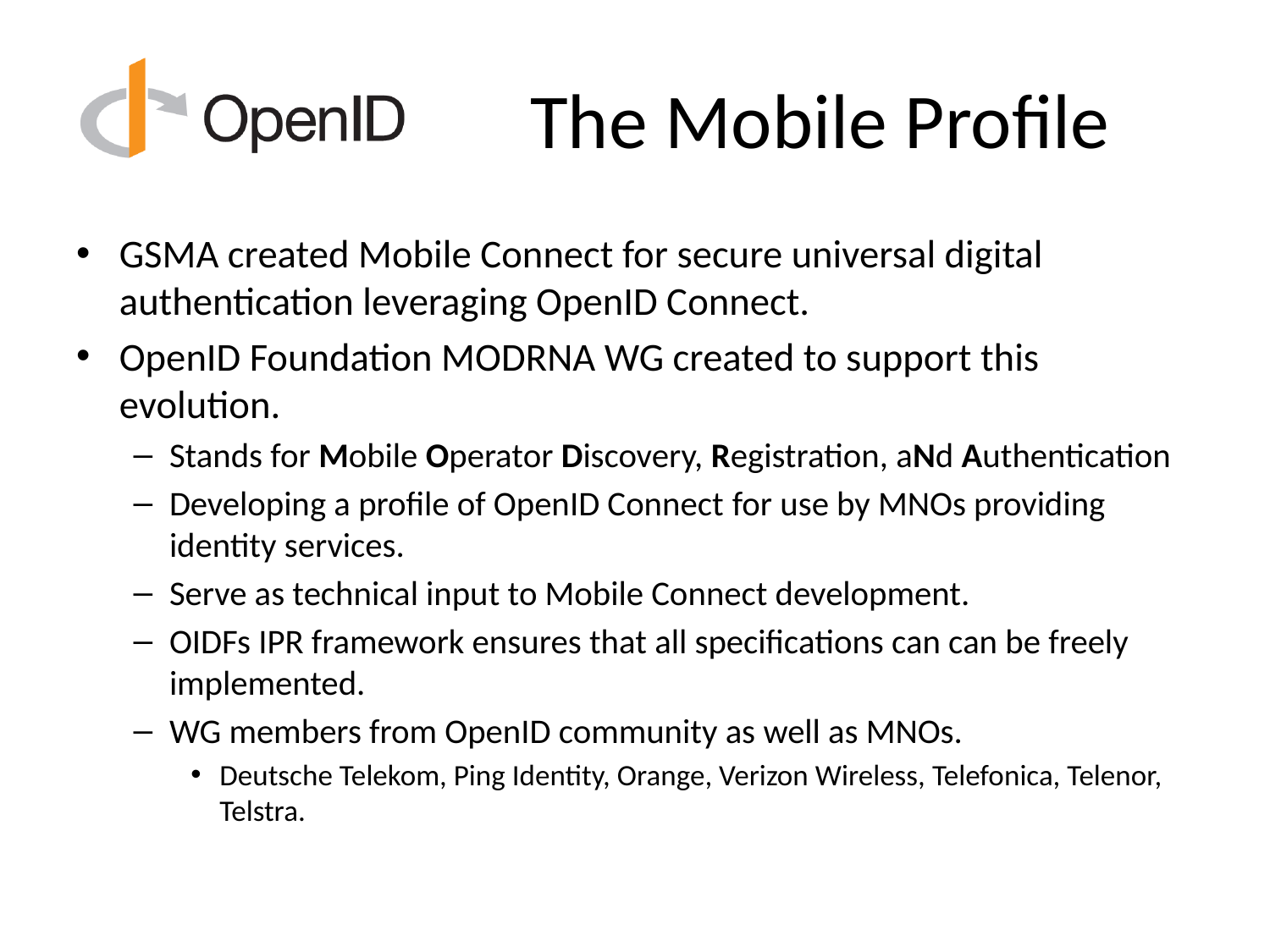

# The Mobile Profile
GSMA created Mobile Connect for secure universal digital authentication leveraging OpenID Connect.
OpenID Foundation MODRNA WG created to support this evolution.
Stands for Mobile Operator Discovery, Registration, aNd Authentication
Developing a profile of OpenID Connect for use by MNOs providing identity services.
Serve as technical input to Mobile Connect development.
OIDFs IPR framework ensures that all specifications can can be freely implemented.
WG members from OpenID community as well as MNOs.
Deutsche Telekom, Ping Identity, Orange, Verizon Wireless, Telefonica, Telenor, Telstra.